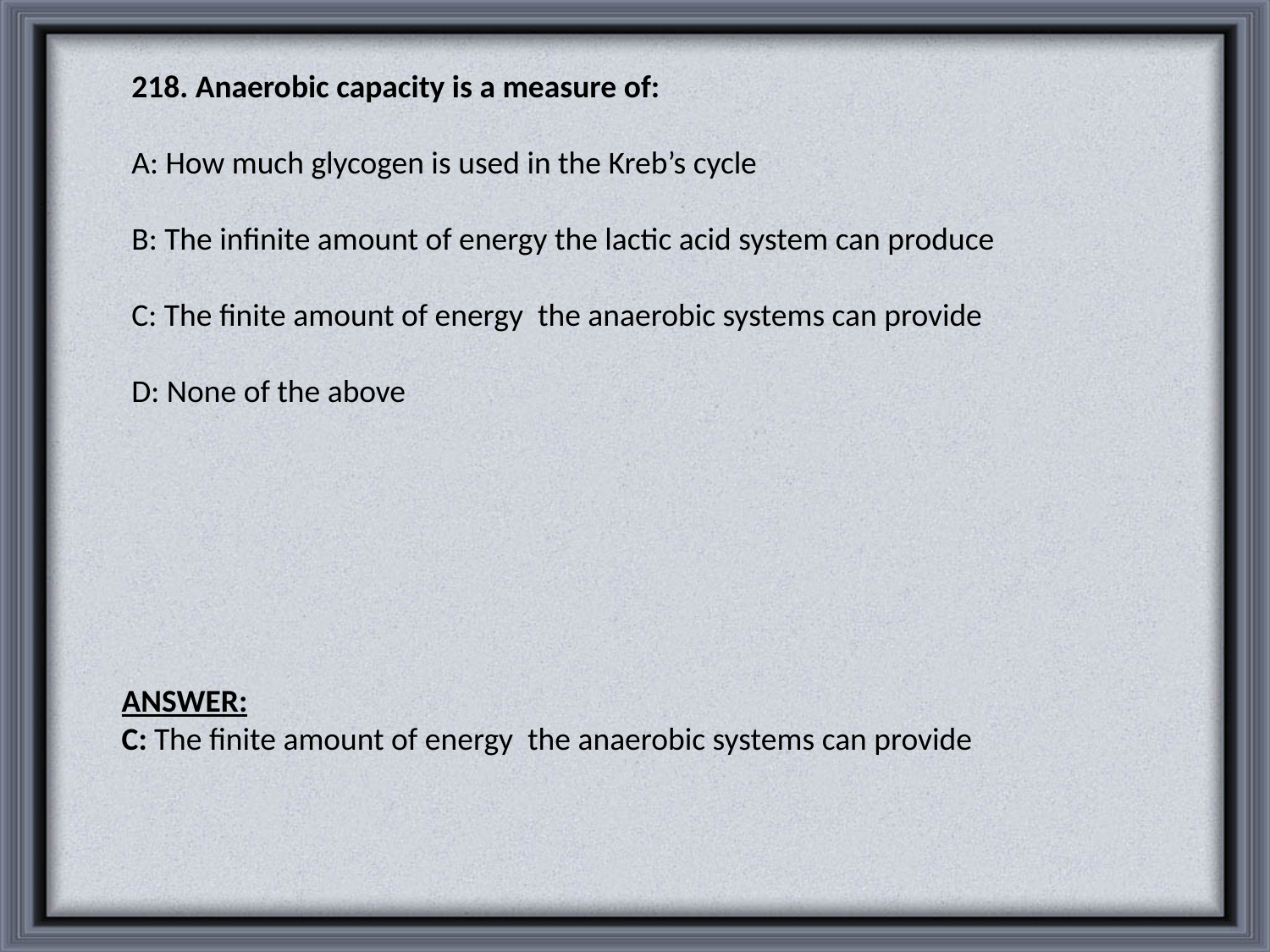

218. Anaerobic capacity is a measure of:

A: How much glycogen is used in the Kreb’s cycle

B: The infinite amount of energy the lactic acid system can produce

C: The finite amount of energy  the anaerobic systems can provide

D: None of the above

ANSWER:
C: The finite amount of energy  the anaerobic systems can provide